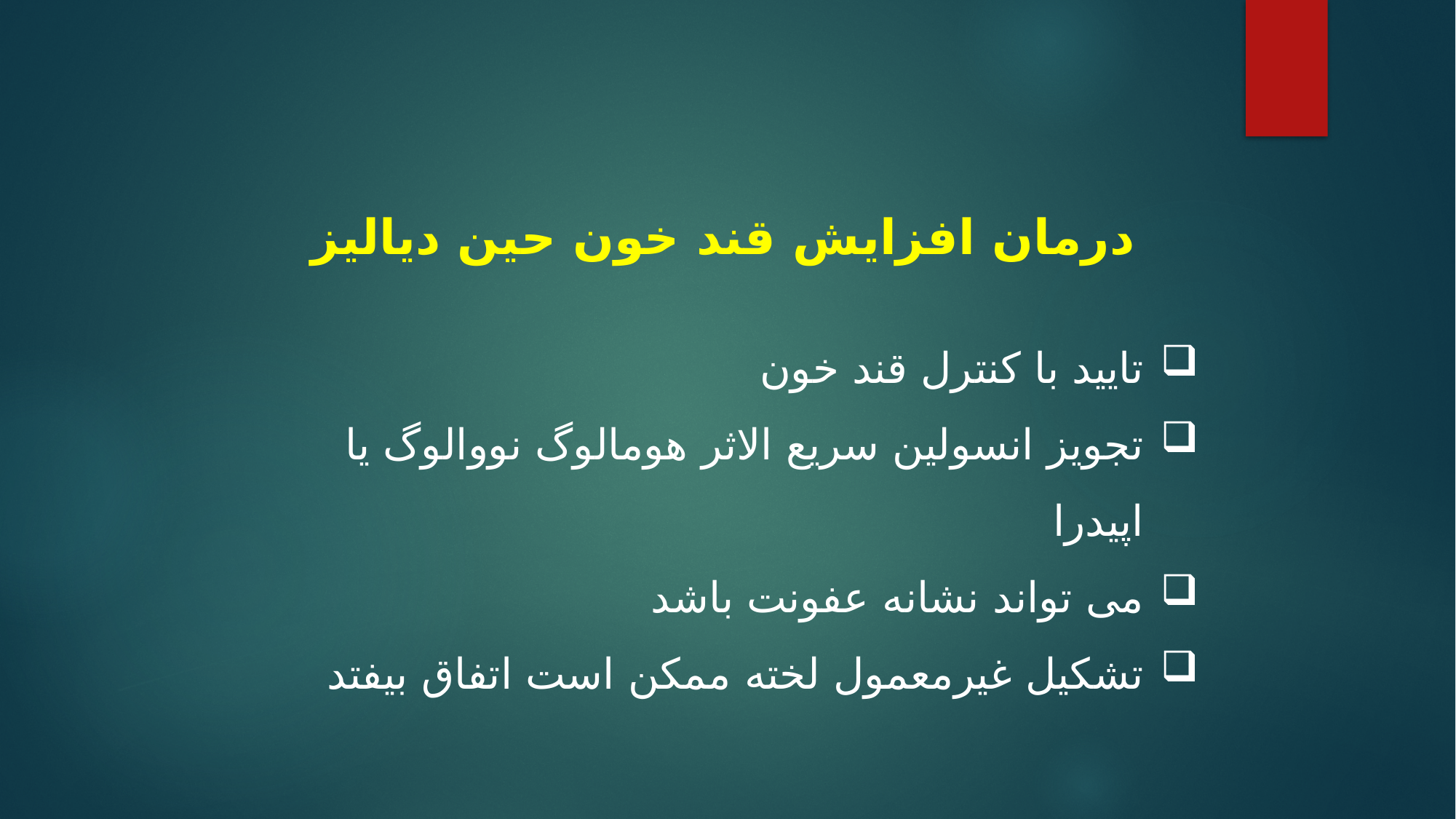

درمان افزایش قند خون حین دیالیز

تایید با کنترل قند خون
تجویز انسولین سریع الاثر هومالوگ نووالوگ یا اپیدرا
می تواند نشانه عفونت باشد
تشکیل غیرمعمول لخته ممکن است اتفاق بیفتد